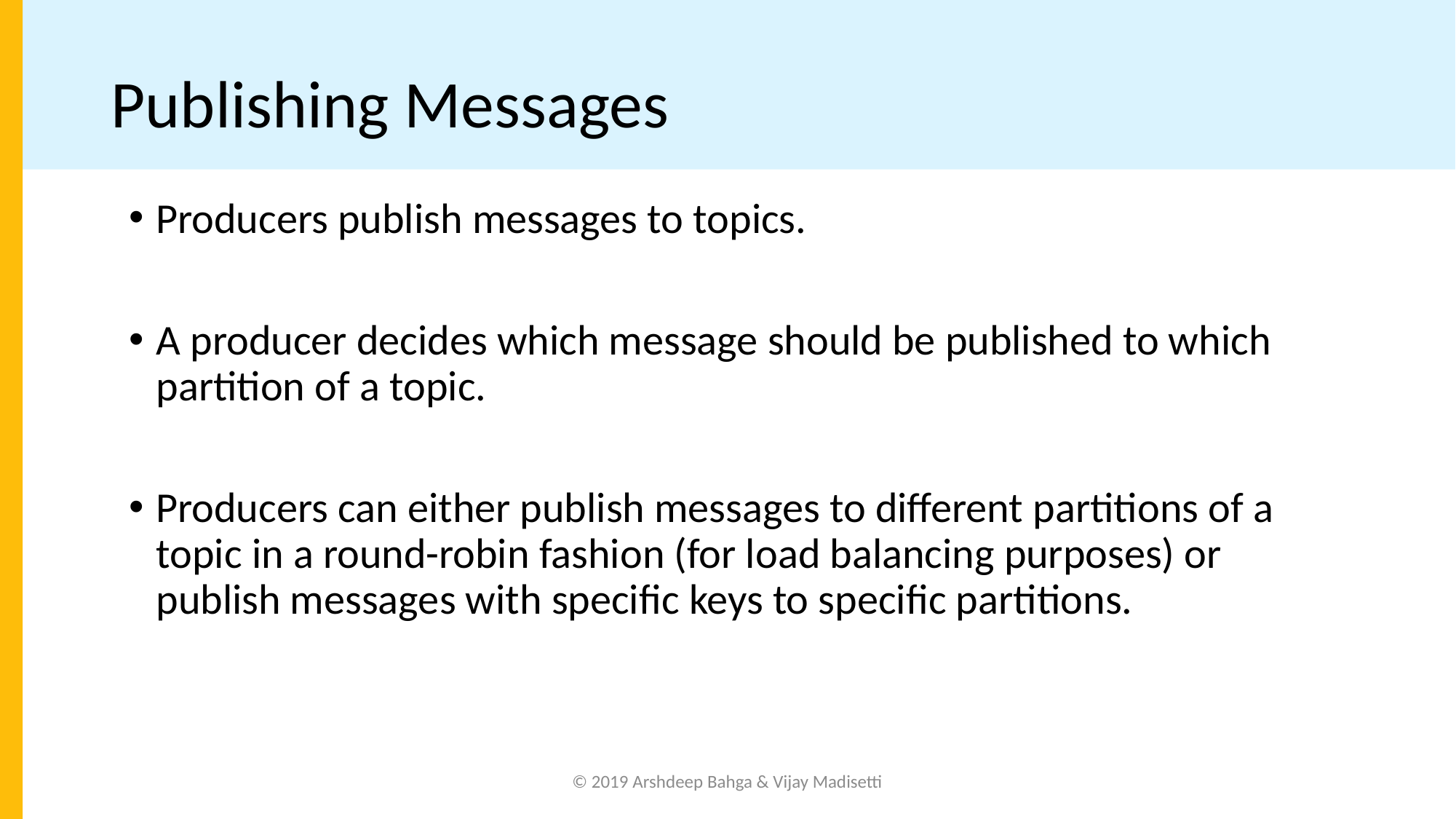

# Publishing Messages
Producers publish messages to topics.

A producer decides which message should be published to which partition of a topic.

Producers can either publish messages to different partitions of a topic in a round-robin fashion (for load balancing purposes) or publish messages with specific keys to specific partitions.
© 2019 Arshdeep Bahga & Vijay Madisetti